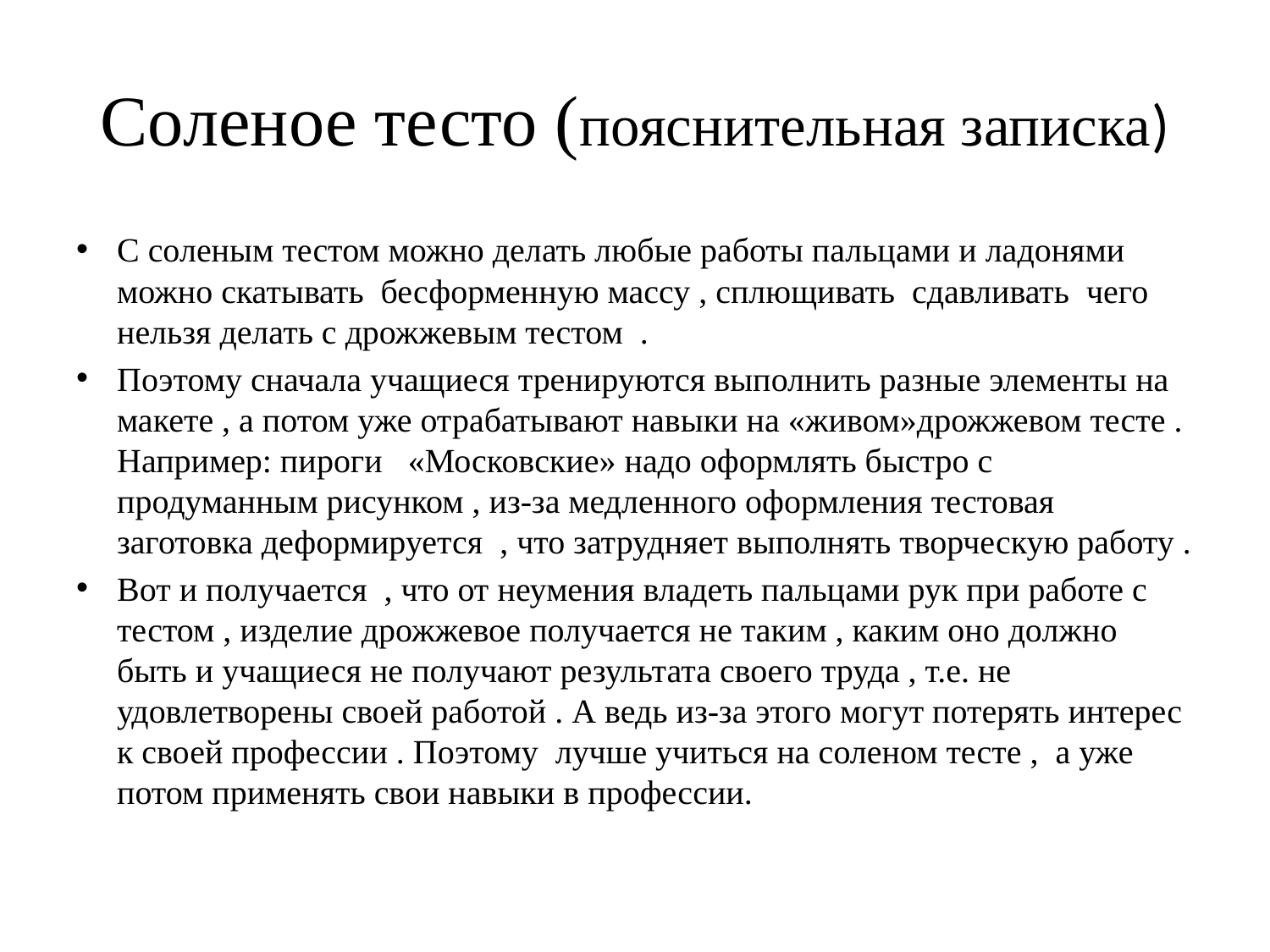

# Соленое тесто (пояснительная записка)
С соленым тестом можно делать любые работы пальцами и ладонями можно скатывать  бесформенную массу , сплющивать  сдавливать  чего нельзя делать с дрожжевым тестом  .
Поэтому сначала учащиеся тренируются выполнить разные элементы на макете , а потом уже отрабатывают навыки на «живом»дрожжевом тесте . Например: пироги   «Московские» надо оформлять быстро с продуманным рисунком , из-за медленного оформления тестовая заготовка деформируется  , что затрудняет выполнять творческую работу .
Вот и получается  , что от неумения владеть пальцами рук при работе с тестом , изделие дрожжевое получается не таким , каким оно должно быть и учащиеся не получают результата своего труда , т.е. не удовлетворены своей работой . А ведь из-за этого могут потерять интерес к своей профессии . Поэтому  лучше учиться на соленом тесте ,  а уже потом применять свои навыки в профессии.